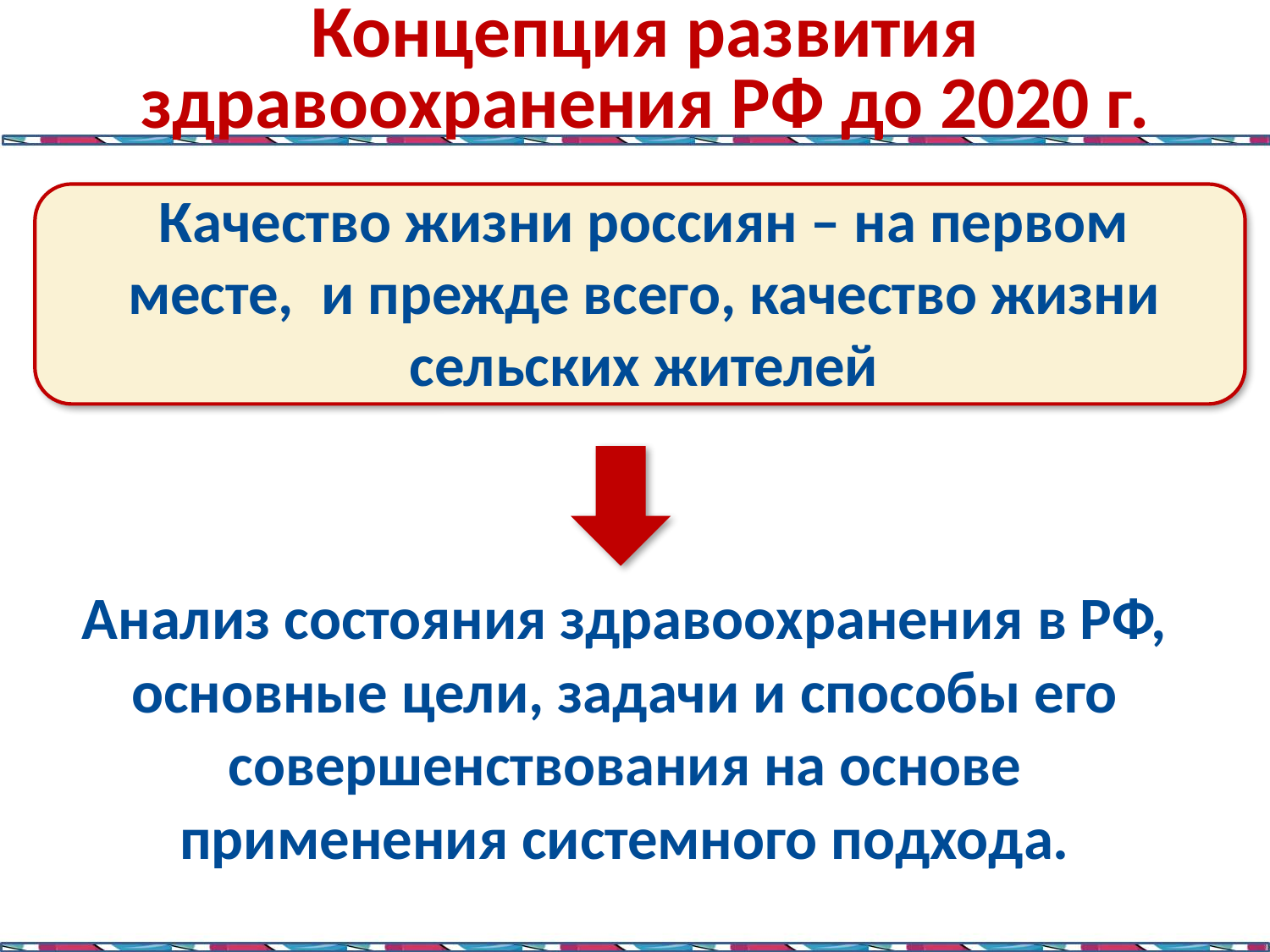

Концепция развития здравоохранения РФ до 2020 г.
Качество жизни россиян – на первом месте,  и прежде всего, качество жизни сельских жителей

Анализ состояния здравоохранения в РФ, основные цели, задачи и способы его совершенствования на основе применения системного подхода.